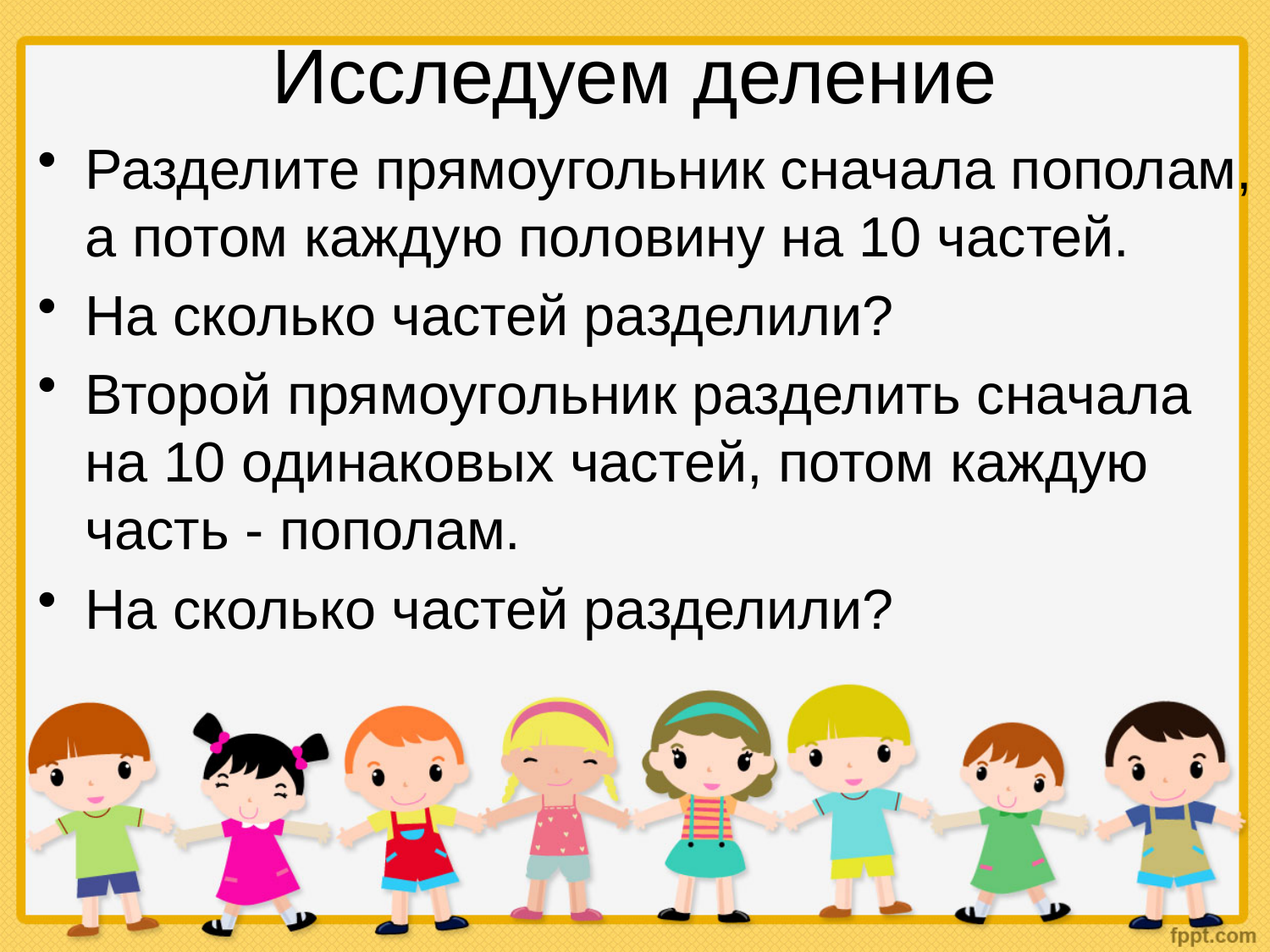

# Исследуем деление
Разделите прямоугольник сначала пополам, а потом каждую половину на 10 частей.
На сколько частей разделили?
Второй прямоугольник разделить сначала на 10 одинаковых частей, потом каждую часть - пополам.
На сколько частей разделили?